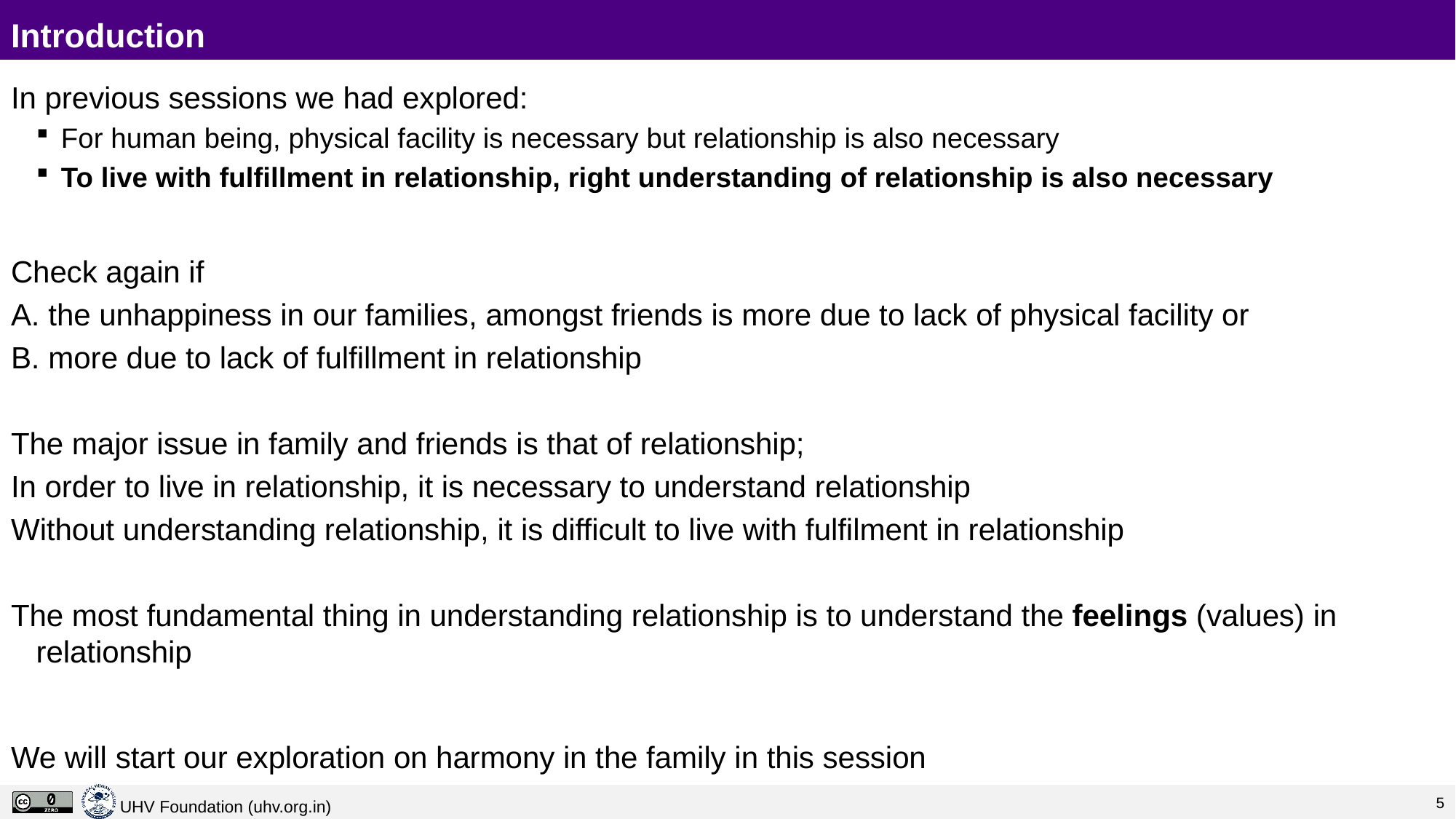

# Introduction
In previous sessions we had explored:
For human being, physical facility is necessary but relationship is also necessary
To live with fulfillment in relationship, right understanding of relationship is also necessary

Check again if
A. the unhappiness in our families, amongst friends is more due to lack of physical facility or
B. more due to lack of fulfillment in relationship

The major issue in family and friends is that of relationship;
In order to live in relationship, it is necessary to understand relationship
Without understanding relationship, it is difficult to live with fulfilment in relationship

The most fundamental thing in understanding relationship is to understand the feelings (values) in relationship

We will start our exploration on harmony in the family in this session